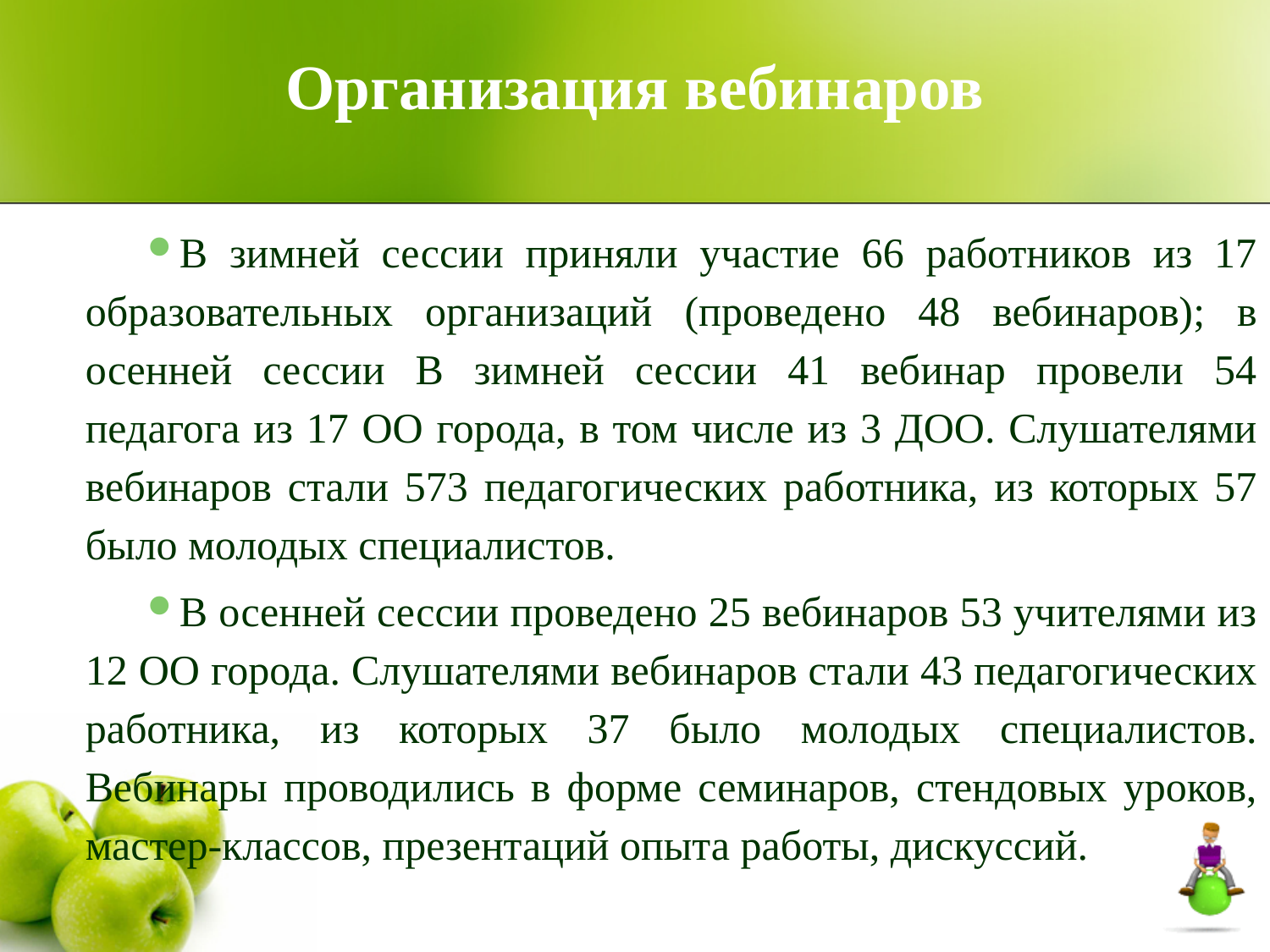

# Организация вебинаров
В зимней сессии приняли участие 66 работников из 17 образовательных организаций (проведено 48 вебинаров); в осенней сессии В зимней сессии 41 вебинар провели 54 педагога из 17 ОО города, в том числе из 3 ДОО. Слушателями вебинаров стали 573 педагогических работника, из которых 57 было молодых специалистов.
В осенней сессии проведено 25 вебинаров 53 учителями из 12 ОО города. Слушателями вебинаров стали 43 педагогических работника, из которых 37 было молодых специалистов. Вебинары проводились в форме семинаров, стендовых уроков, мастер-классов, презентаций опыта работы, дискуссий.